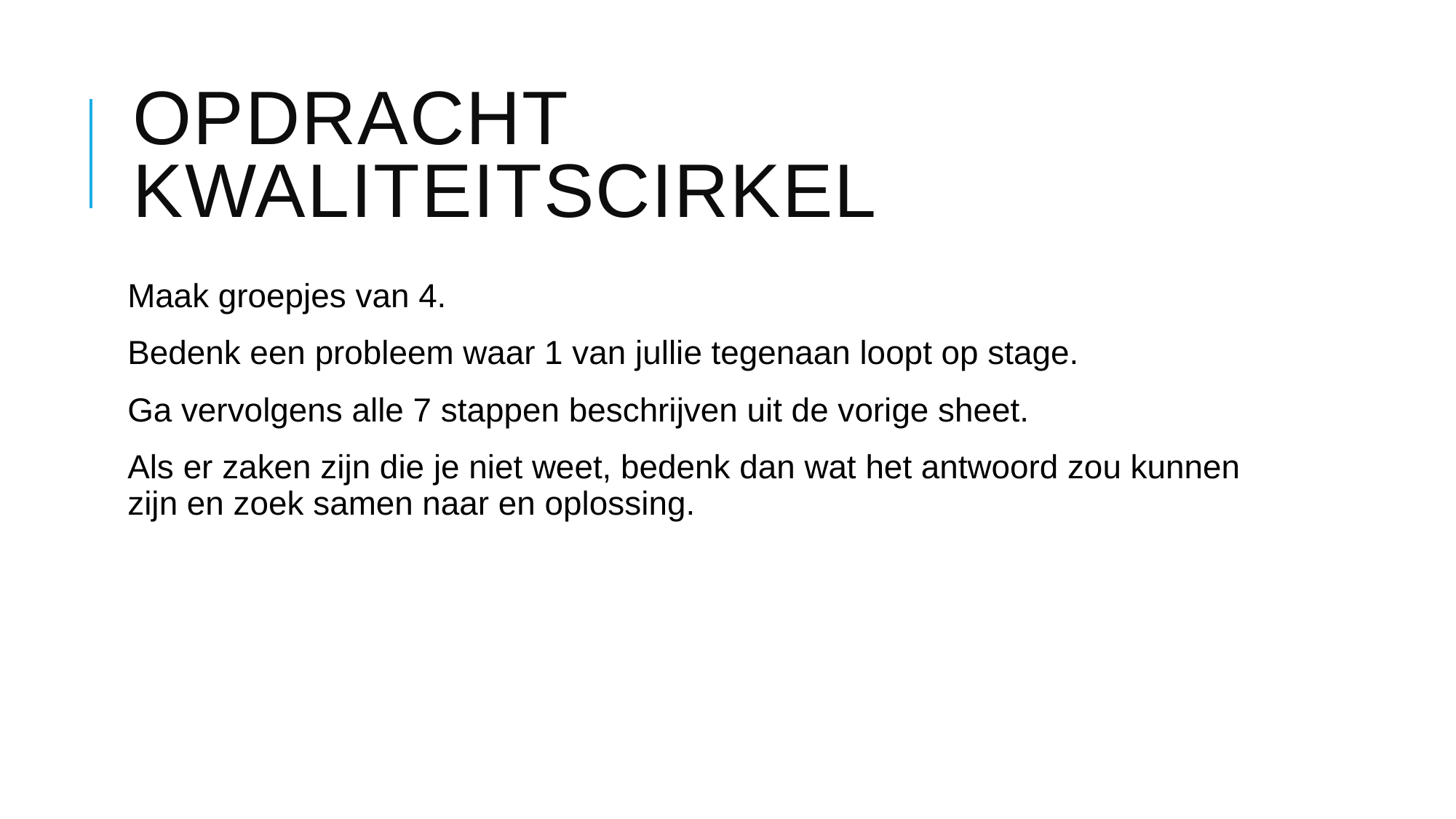

# Opdracht kwaliteitscirkel
Maak groepjes van 4.
Bedenk een probleem waar 1 van jullie tegenaan loopt op stage.
Ga vervolgens alle 7 stappen beschrijven uit de vorige sheet.
Als er zaken zijn die je niet weet, bedenk dan wat het antwoord zou kunnen zijn en zoek samen naar en oplossing.